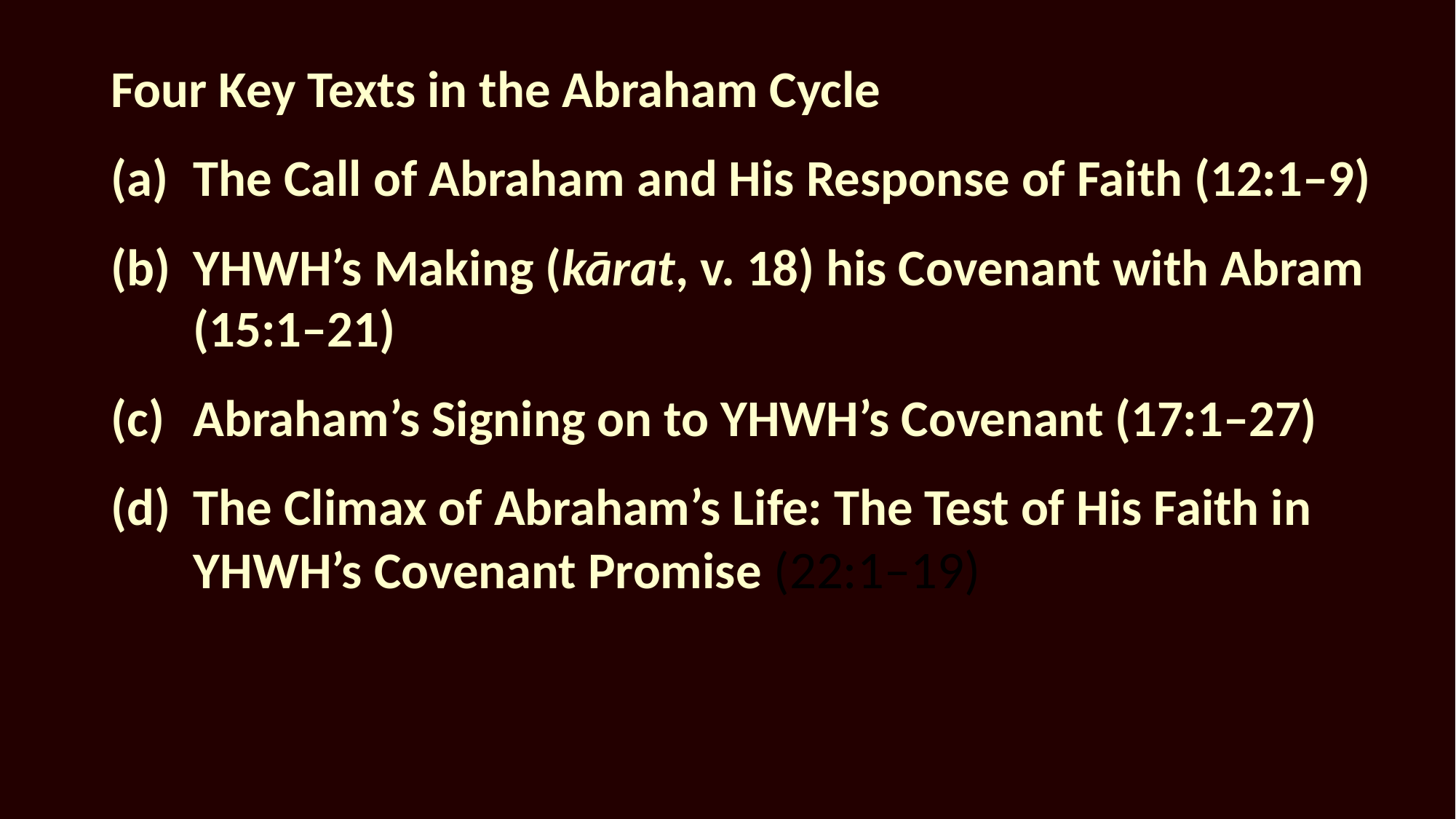

Four Key Texts in the Abraham Cycle
The Call of Abraham and His Response of Faith (12:1–9)
YHWH’s Making (kārat, v. 18) his Covenant with Abram (15:1–21)
Abraham’s Signing on to YHWH’s Covenant (17:1–27)
The Climax of Abraham’s Life: The Test of His Faith in YHWH’s Covenant Promise (22:1–19)